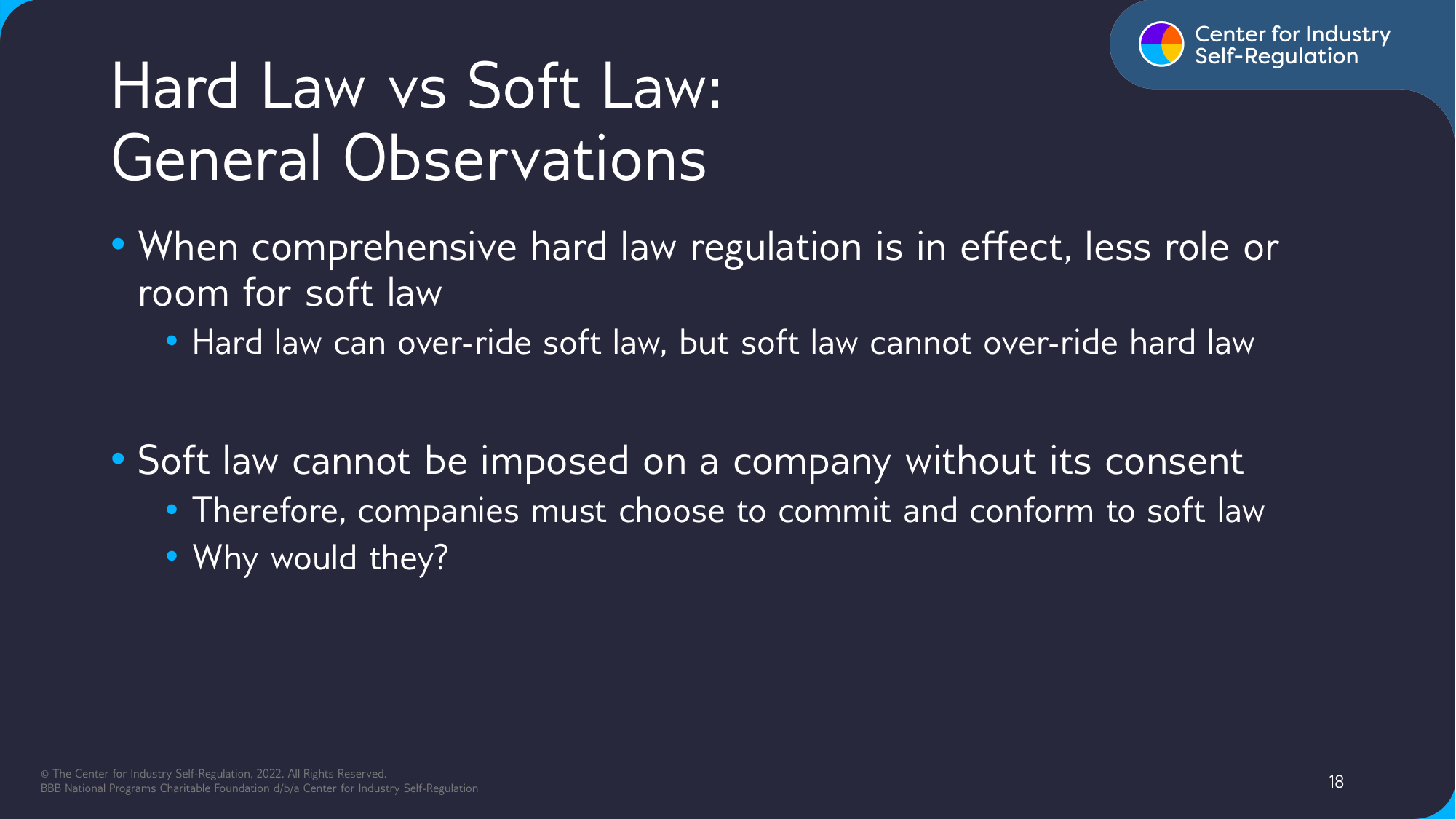

# Hard Law vs Soft Law:​ General Observations​
When comprehensive hard law regulation is in effect, less role or room for soft law​
Hard law can over-ride soft law, but soft law cannot over-ride hard law​

Soft law cannot be imposed on a company without its consent​
Therefore, companies must choose to commit and conform to soft law  ​
Why would they?​
18